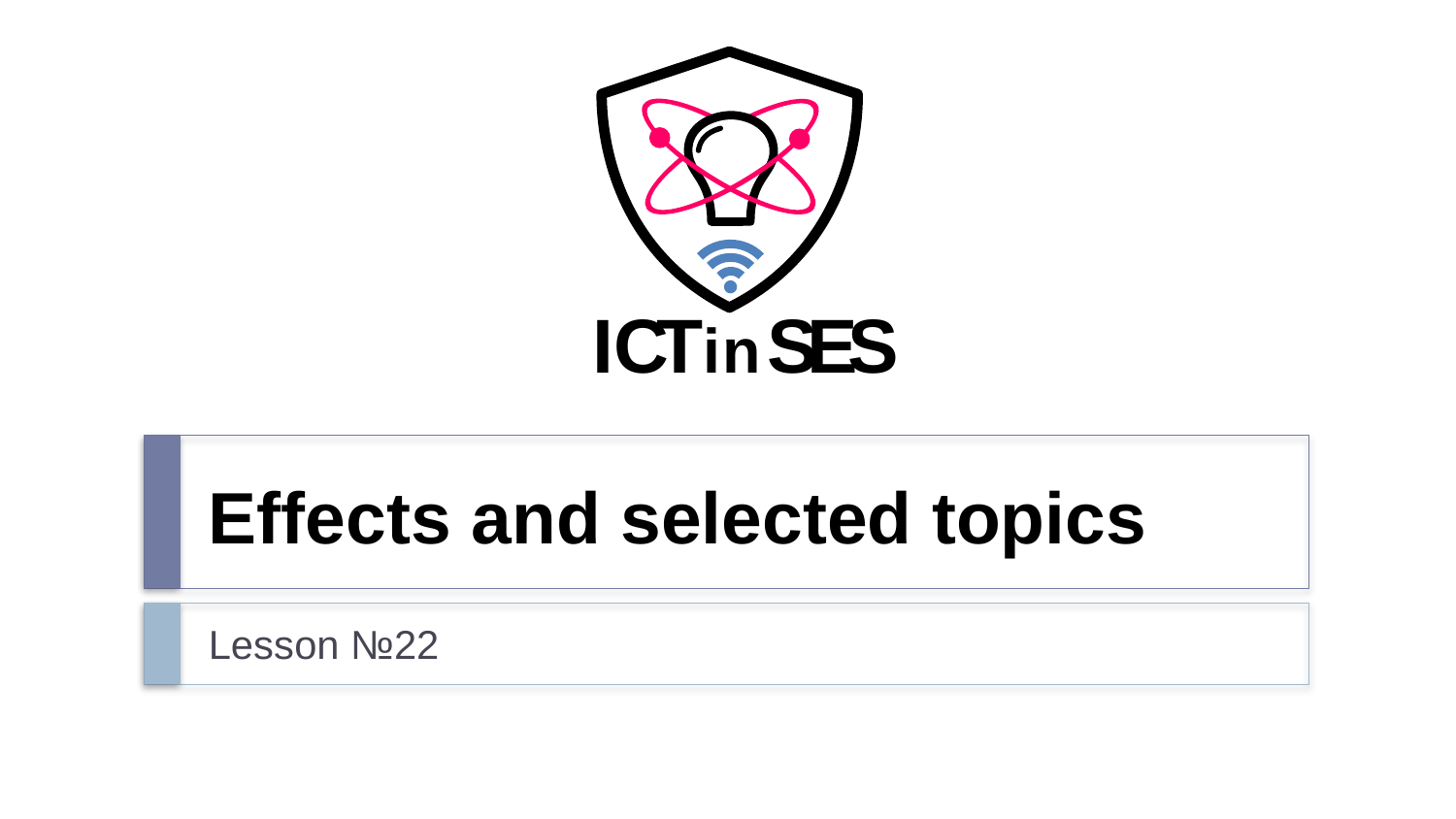

# Effects and selected topics
Lesson №22